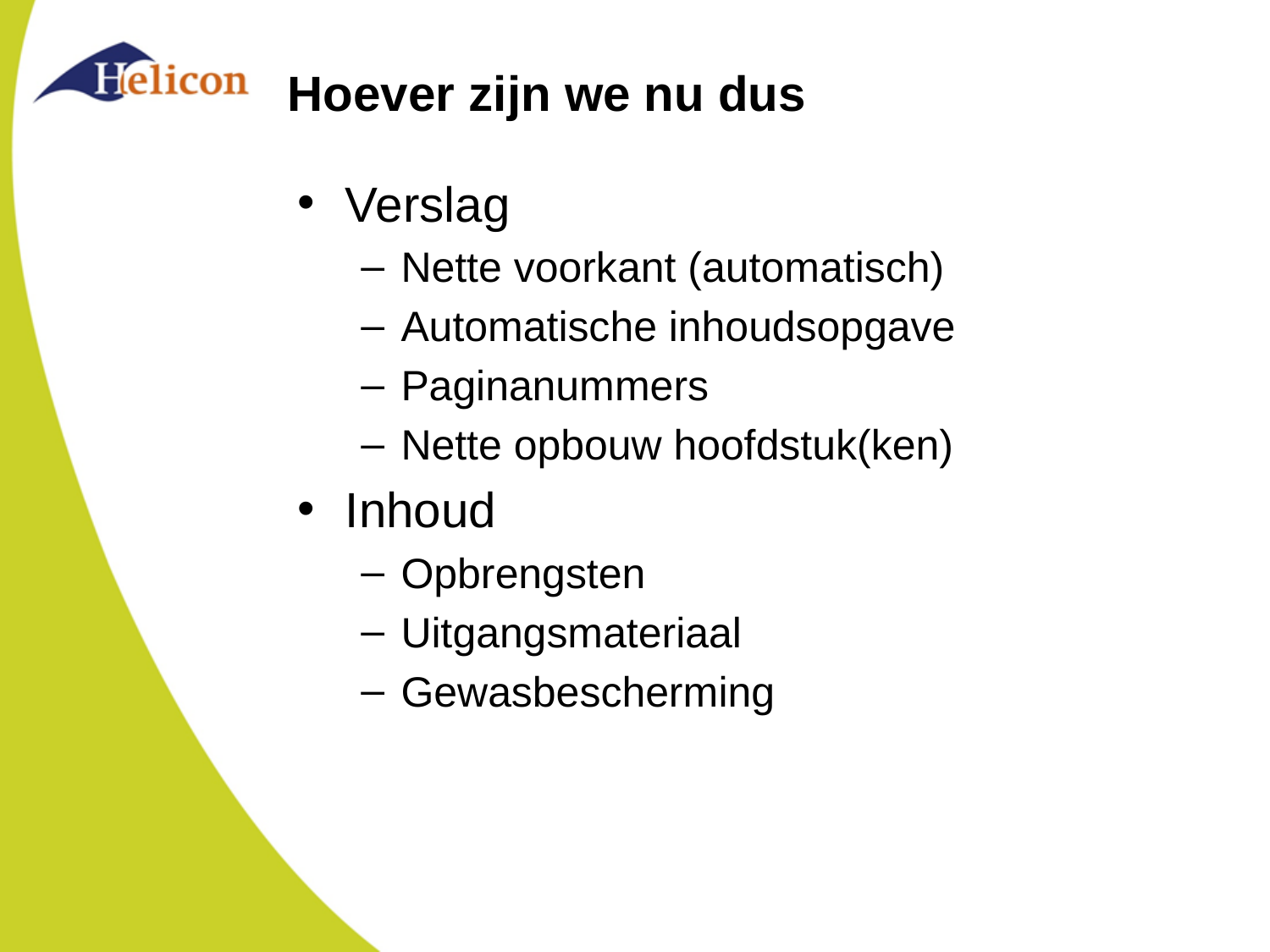

# Hoever zijn we nu dus
Verslag
Nette voorkant (automatisch)
Automatische inhoudsopgave
Paginanummers
Nette opbouw hoofdstuk(ken)
Inhoud
Opbrengsten
Uitgangsmateriaal
Gewasbescherming